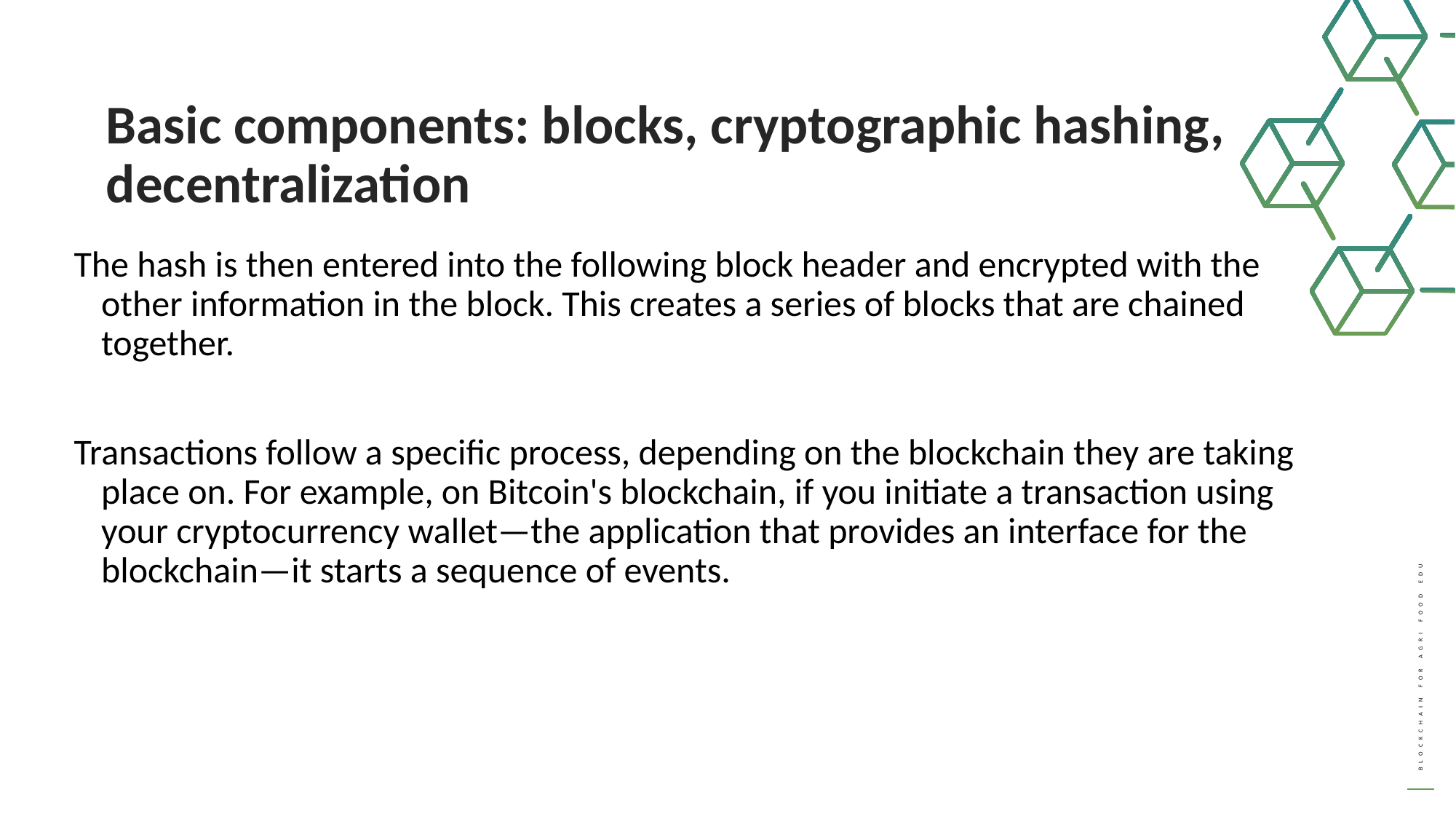

Basic components: blocks, cryptographic hashing, decentralization
The hash is then entered into the following block header and encrypted with the other information in the block. This creates a series of blocks that are chained together.

Transactions follow a specific process, depending on the blockchain they are taking place on. For example, on Bitcoin's blockchain, if you initiate a transaction using your cryptocurrency wallet—the application that provides an interface for the blockchain—it starts a sequence of events.